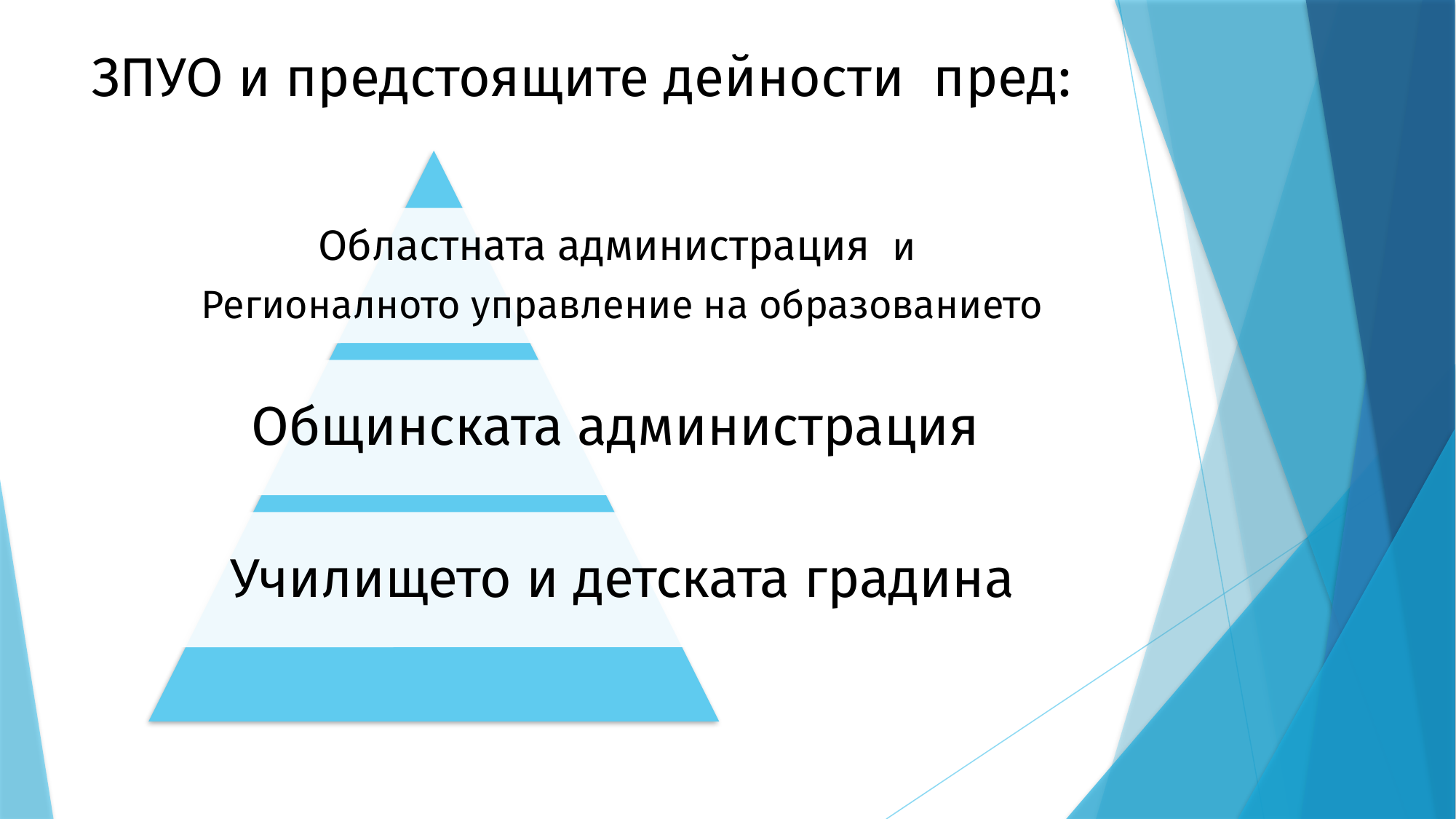

# ЗПУО и предстоящите дейности  пред:
Областната администрация  и
Регионалното управление на образованието
Общинската администрация
Училището и детската градина